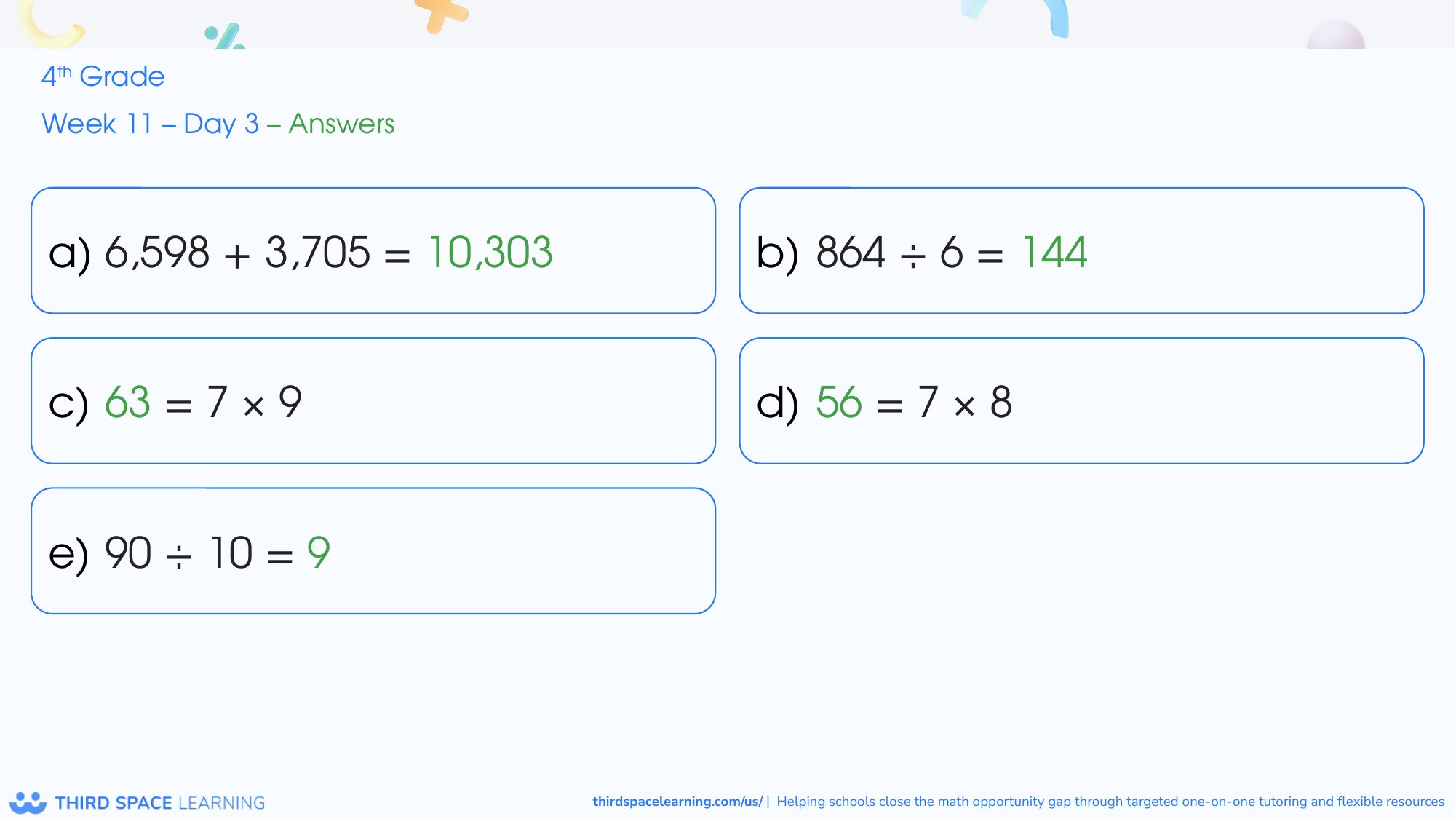

4th Grade
Week 11 – Day 3 – Answers
6,598 + 3,705 = 10,303
864 ÷ 6 = 144
63 = 7 × 9
56 = 7 × 8
90 ÷ 10 = 9